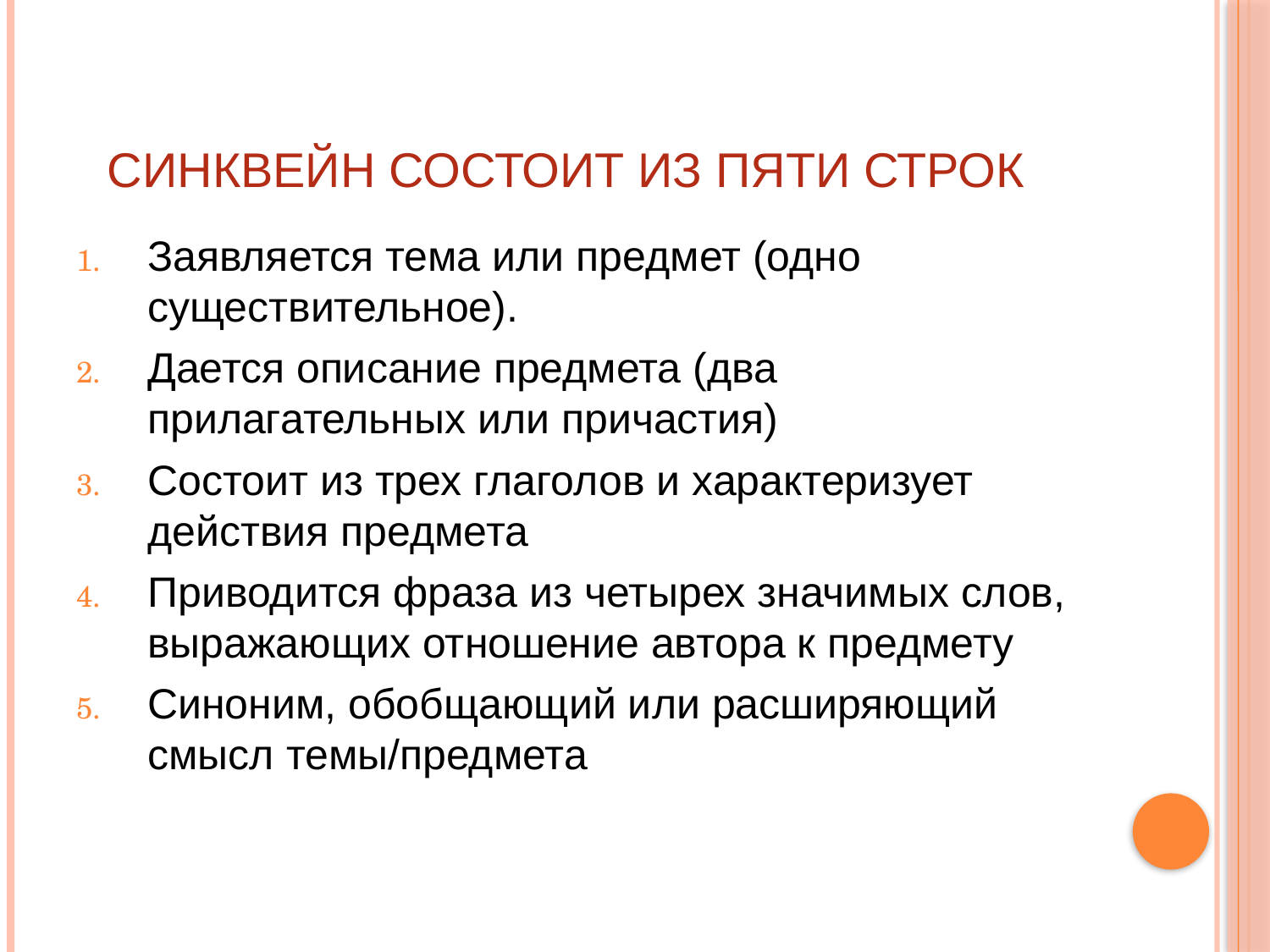

# Синквейн состоит из пяти строк
Заявляется тема или предмет (одно существительное).
Дается описание предмета (два прилагательных или причастия)
Состоит из трех глаголов и характеризует действия предмета
Приводится фраза из четырех значимых слов, выражающих отношение автора к предмету
Синоним, обобщающий или расширяющий смысл темы/предмета